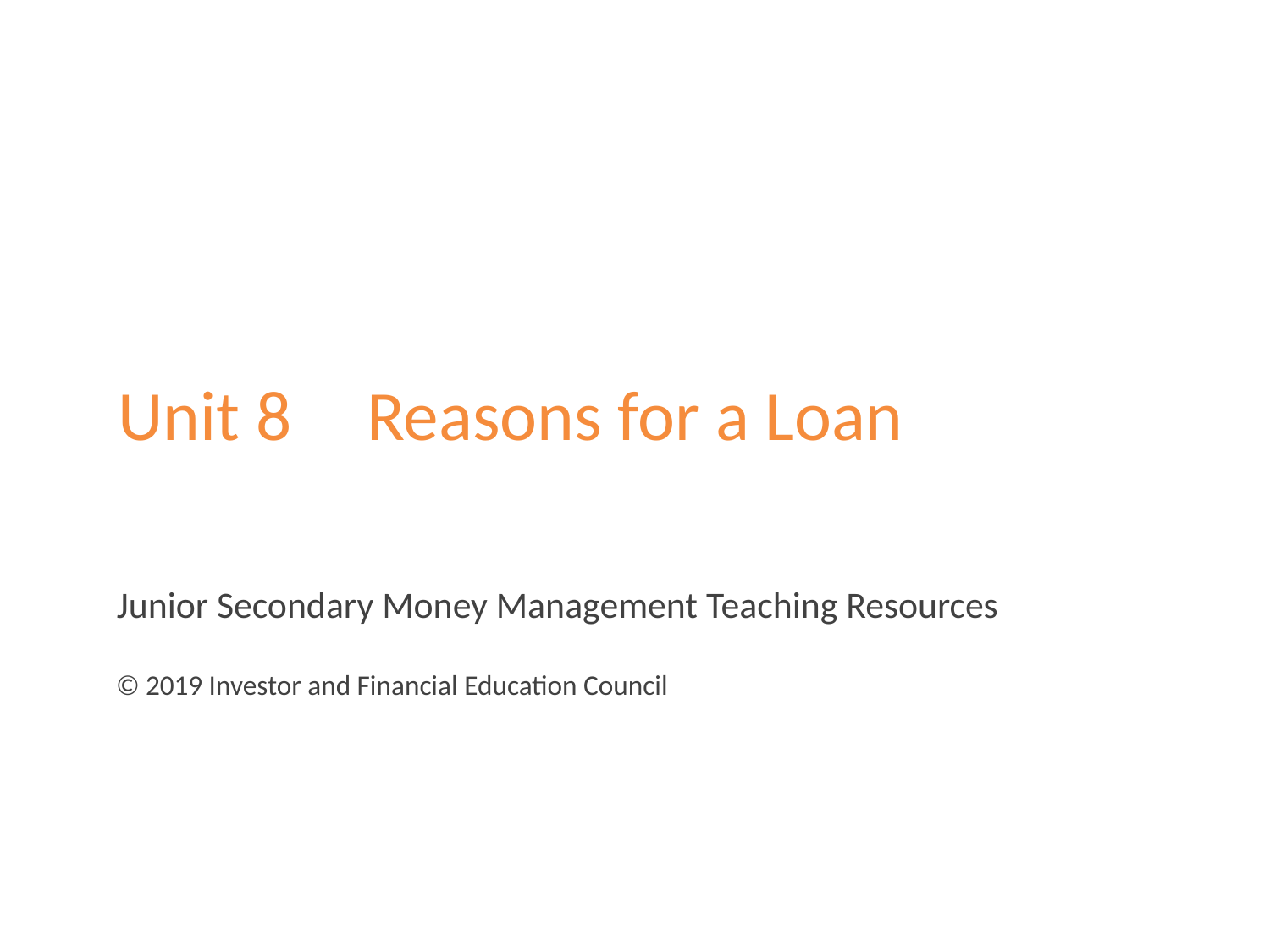

Unit 8	Reasons for a Loan
Junior Secondary Money Management Teaching Resources
© 2019 Investor and Financial Education Council